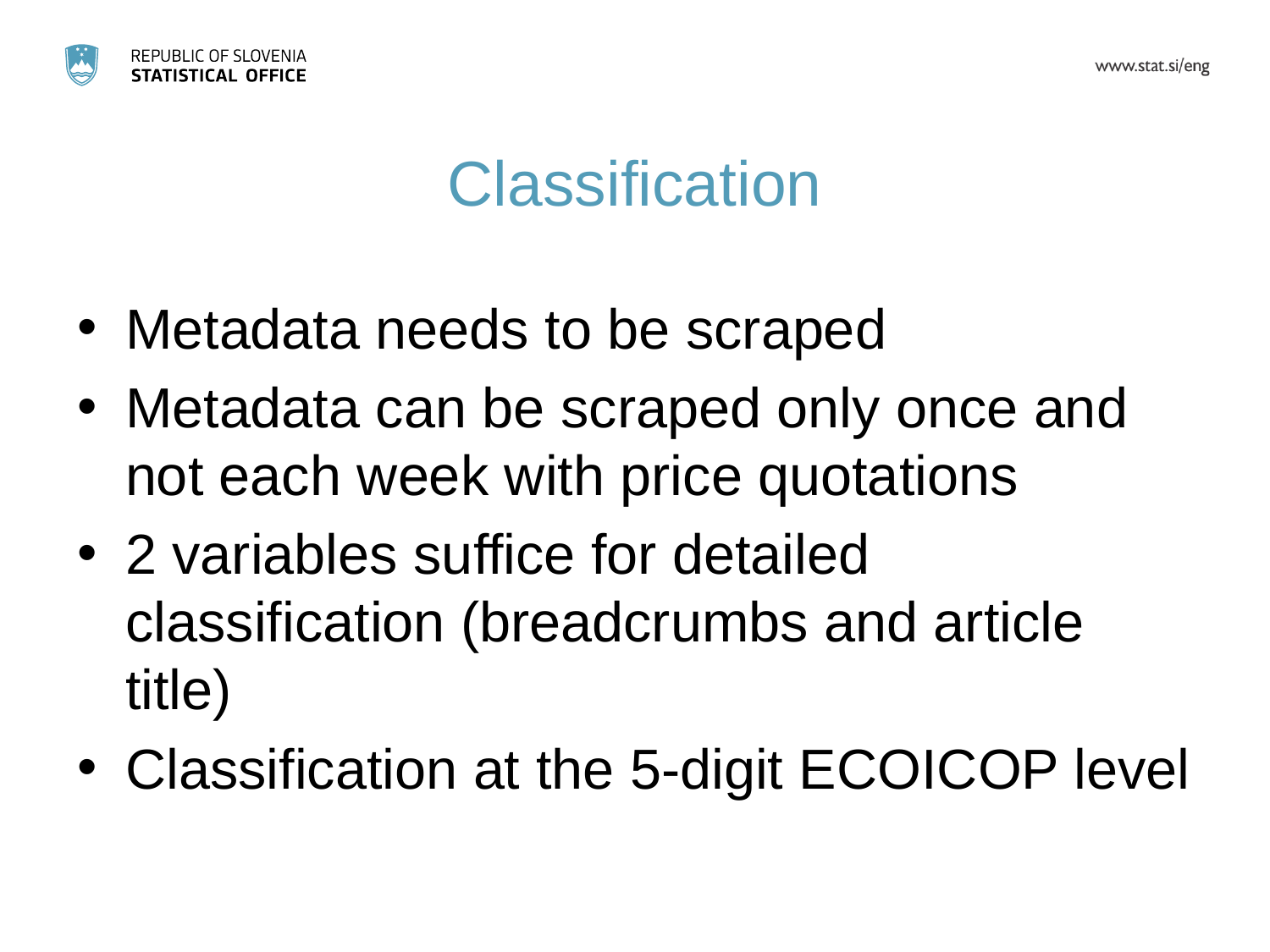

# Classification
Metadata needs to be scraped
Metadata can be scraped only once and not each week with price quotations
2 variables suffice for detailed classification (breadcrumbs and article title)
Classification at the 5-digit ECOICOP level